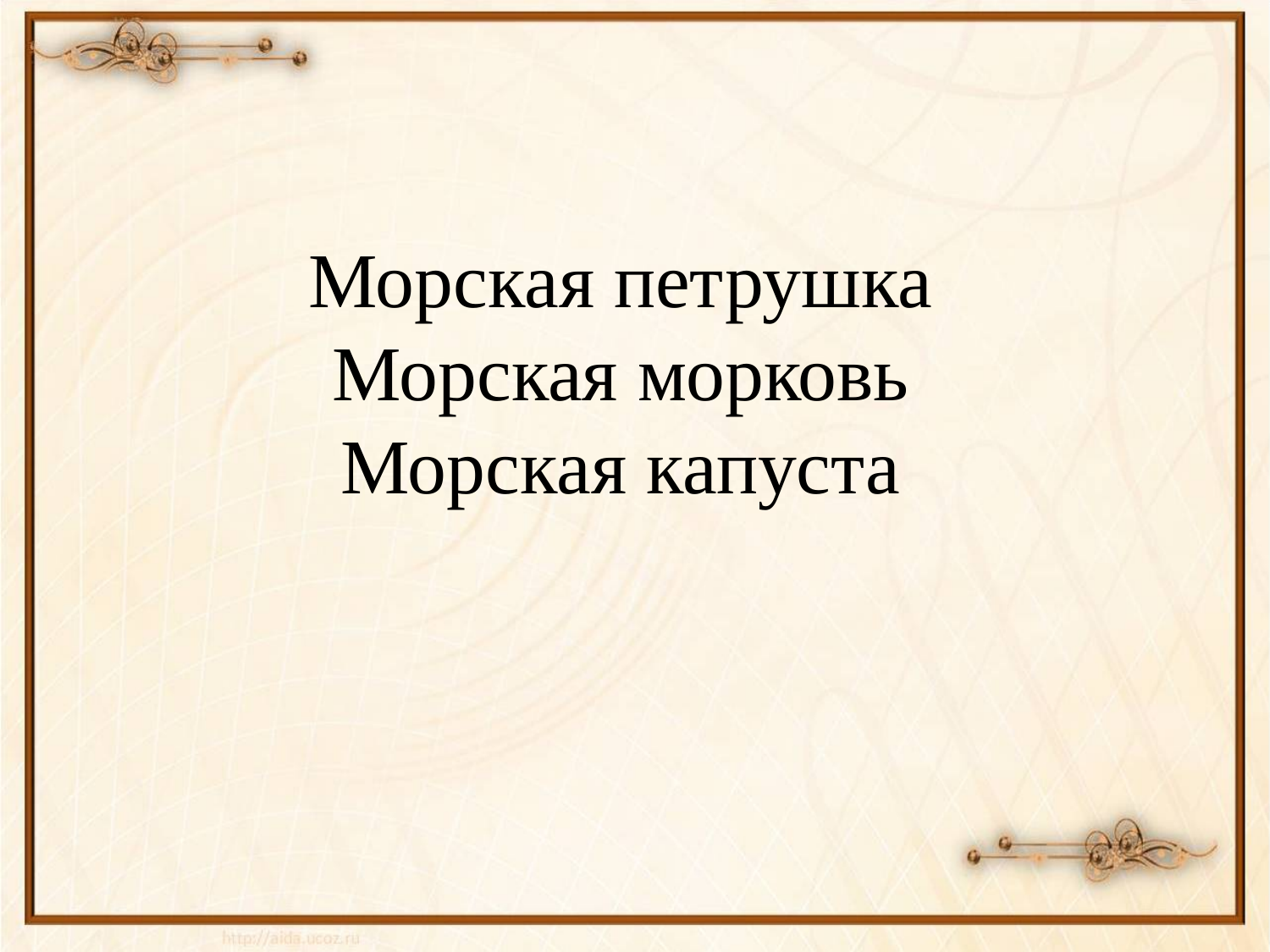

# Морская петрушка Морская морковь Морская капуста